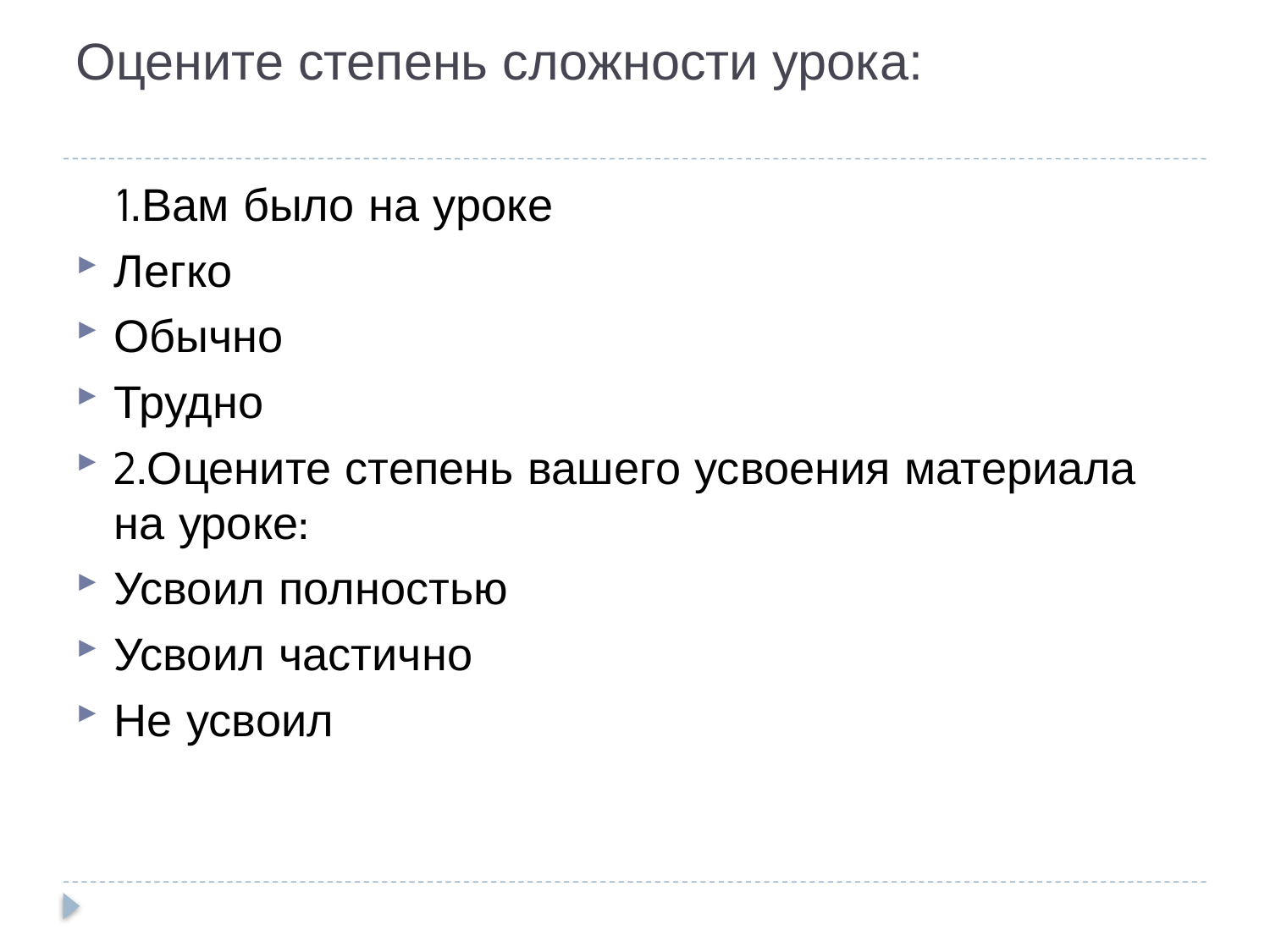

# Оцените степень сложности урока:
   1.Вам было на уроке
Легко
Обычно
Трудно
2.Оцените степень вашего усвоения материала на уроке:
Усвоил полностью
Усвоил частично
Не усвоил